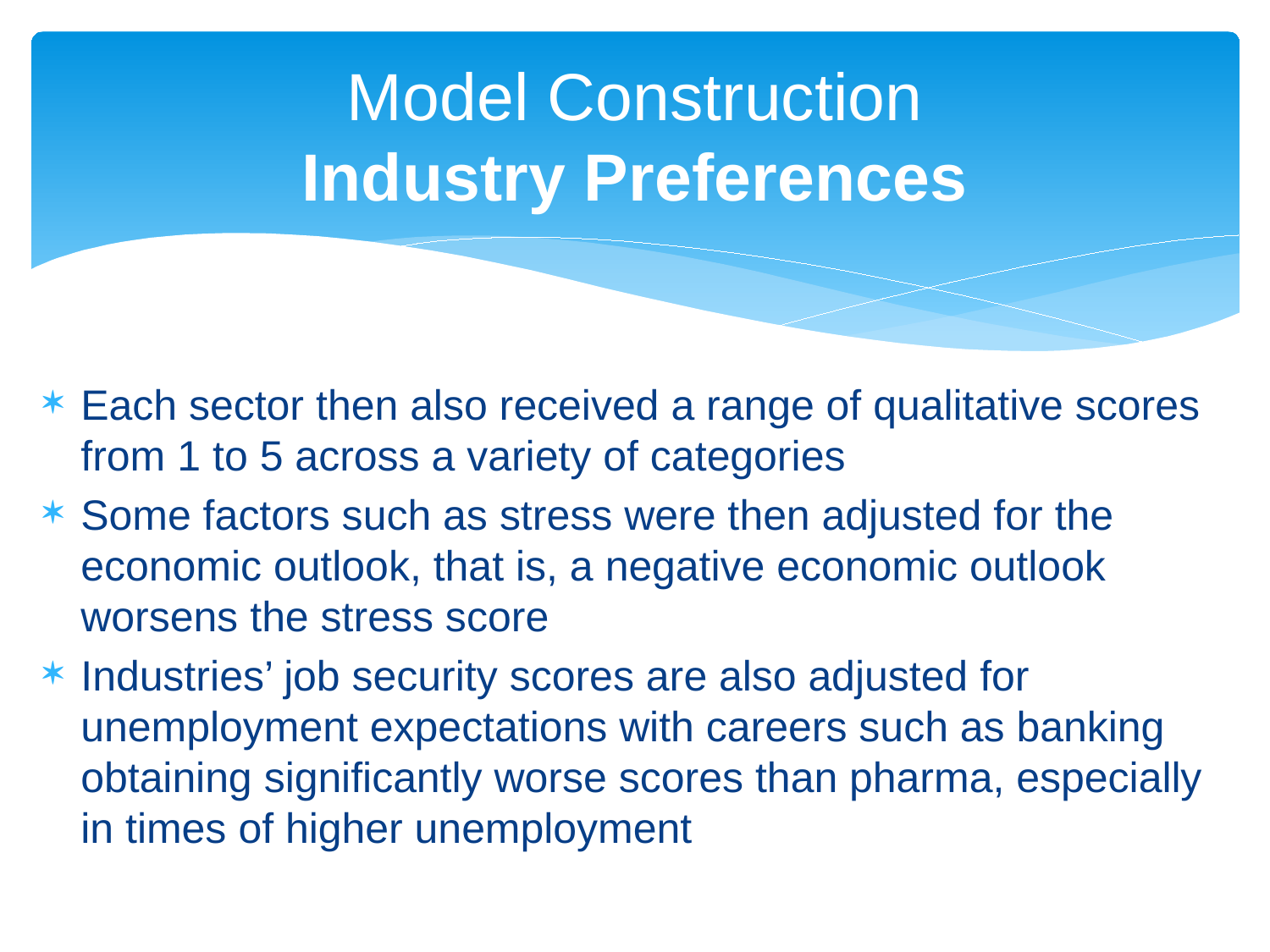

# Model Construction Industry Preferences
Each sector then also received a range of qualitative scores from 1 to 5 across a variety of categories
Some factors such as stress were then adjusted for the economic outlook, that is, a negative economic outlook worsens the stress score
Industries’ job security scores are also adjusted for unemployment expectations with careers such as banking obtaining significantly worse scores than pharma, especially in times of higher unemployment